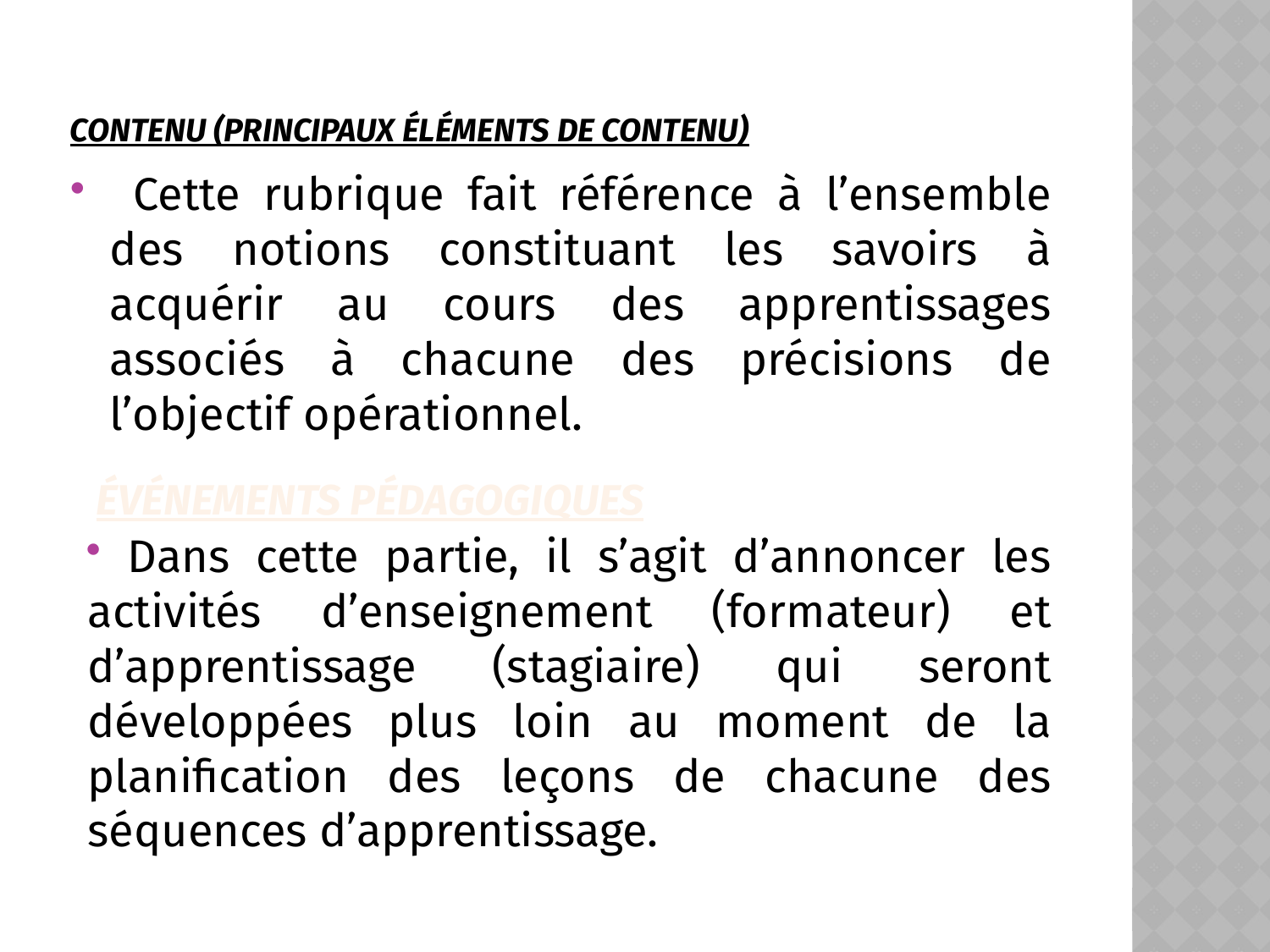

# Contenu (principaux éléments de contenu)
 Cette rubrique fait référence à l’ensemble des notions constituant les savoirs à acquérir au cours des apprentissages associés à chacune des précisions de l’objectif opérationnel.

Événements pédagogiques
 Dans cette partie, il s’agit d’annoncer les activités d’enseignement (formateur) et d’apprentissage (stagiaire) qui seront développées plus loin au moment de la planification des leçons de chacune des séquences d’apprentissage.